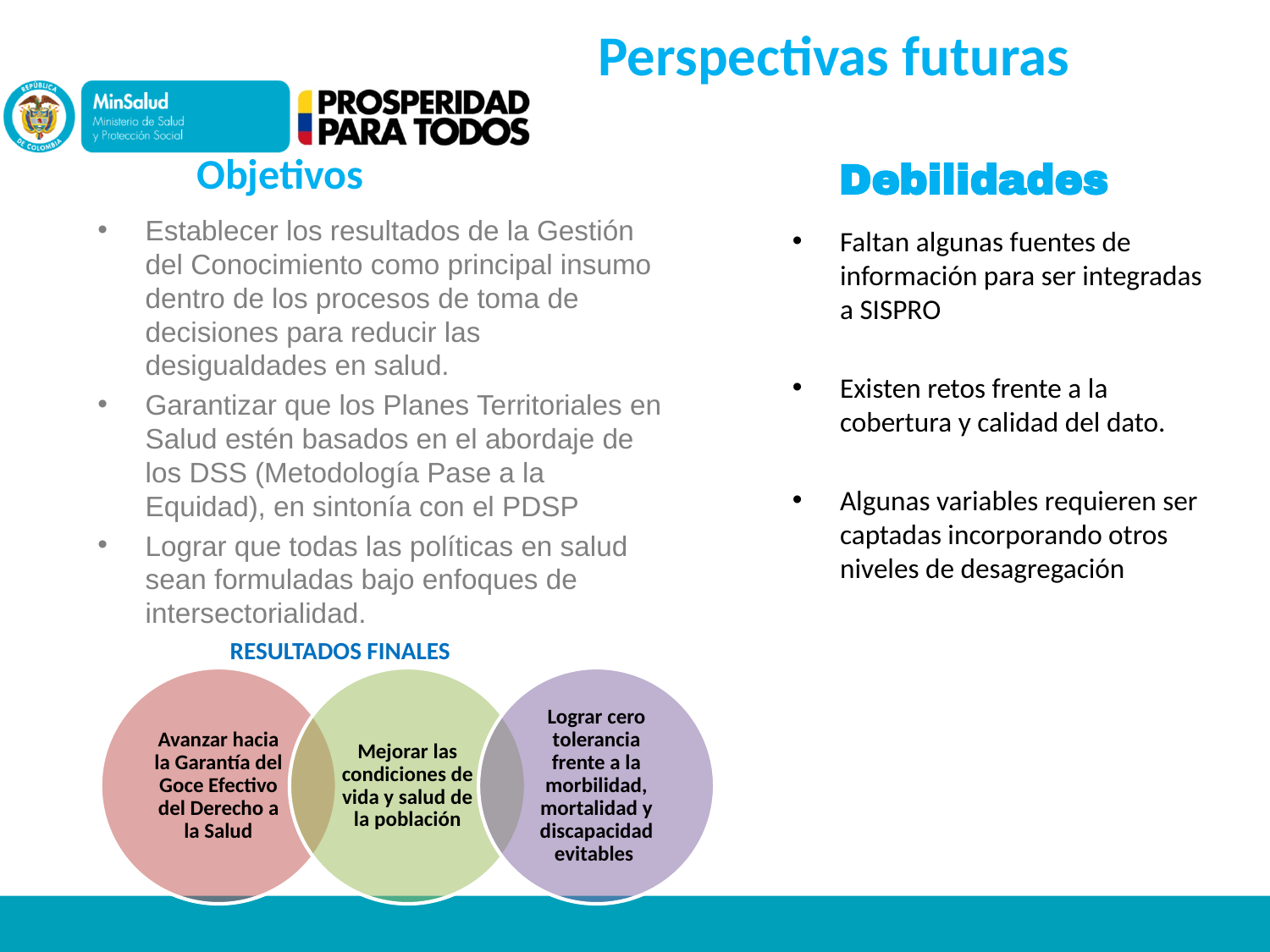

Perspectivas futuras
# Debilidades
Objetivos
Establecer los resultados de la Gestión del Conocimiento como principal insumo  dentro de los procesos de toma de decisiones para reducir las desigualdades en salud.
Garantizar que los Planes Territoriales en Salud estén basados en el abordaje de los DSS (Metodología Pase a la Equidad), en sintonía con el PDSP
Lograr que todas las políticas en salud sean formuladas bajo enfoques de intersectorialidad.

Faltan algunas fuentes de información para ser integradas a SISPRO

Existen retos frente a la cobertura y calidad del dato.

Algunas variables requieren ser captadas incorporando otros niveles de desagregación

RESULTADOS FINALES
Avanzar hacia la Garantía del Goce Efectivo del Derecho a la Salud
Mejorar las condiciones de vida y salud de la población
Lograr cero tolerancia frente a la morbilidad, mortalidad y discapacidad evitables